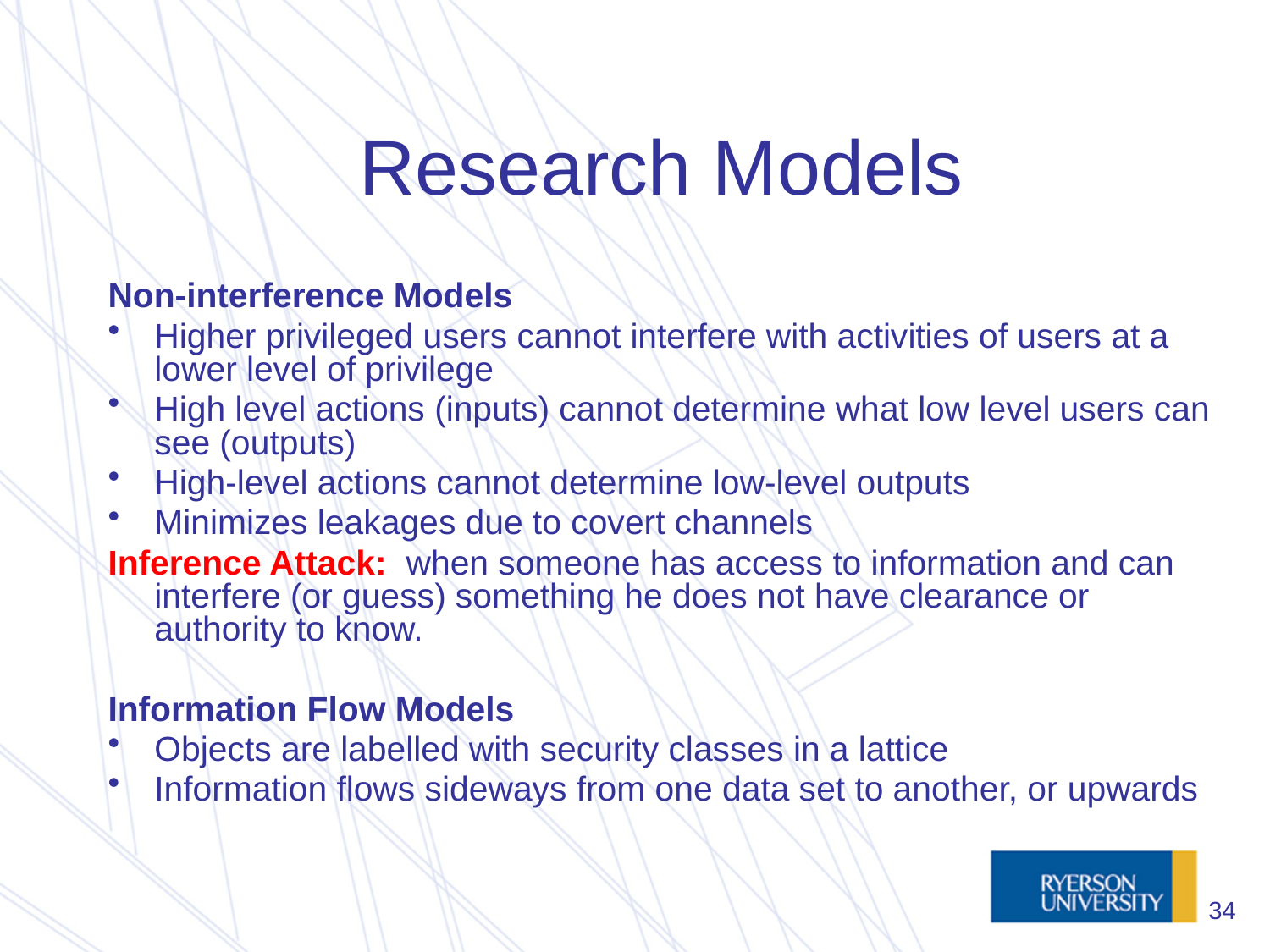

# Research Models
Non-interference Models
Higher privileged users cannot interfere with activities of users at a lower level of privilege
High level actions (inputs) cannot determine what low level users can see (outputs)
High-level actions cannot determine low-level outputs
Minimizes leakages due to covert channels
Inference Attack:  when someone has access to information and can interfere (or guess) something he does not have clearance or authority to know.

Information Flow Models
Objects are labelled with security classes in a lattice
Information flows sideways from one data set to another, or upwards
34